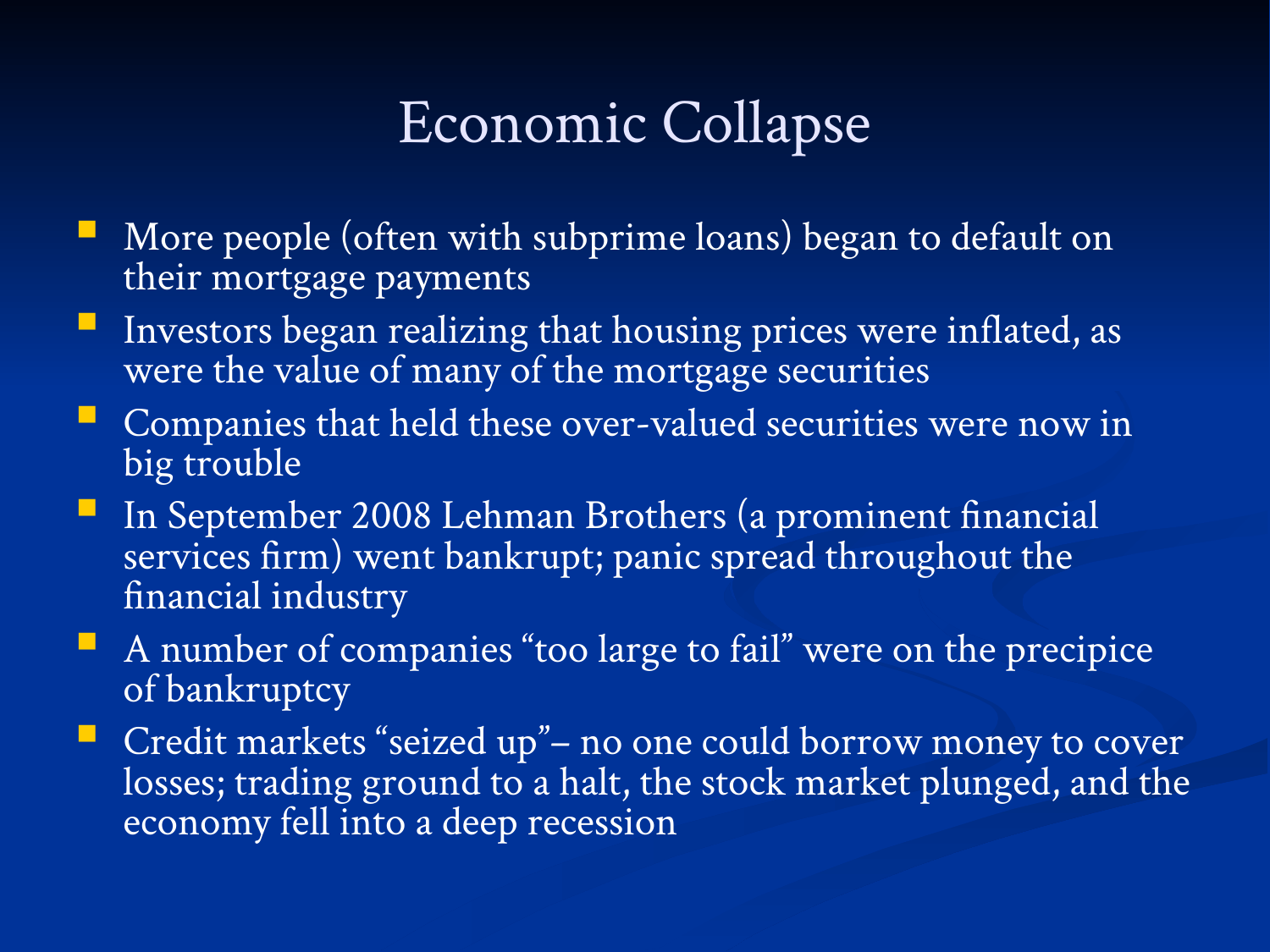

Economic Collapse
# More people (often with subprime loans) began to default on their mortgage payments
Investors began realizing that housing prices were inflated, as were the value of many of the mortgage securities
Companies that held these over-valued securities were now in big trouble
In September 2008 Lehman Brothers (a prominent financial services firm) went bankrupt; panic spread throughout the financial industry
A number of companies “too large to fail” were on the precipice of bankruptcy
Credit markets “seized up”– no one could borrow money to cover losses; trading ground to a halt, the stock market plunged, and the economy fell into a deep recession